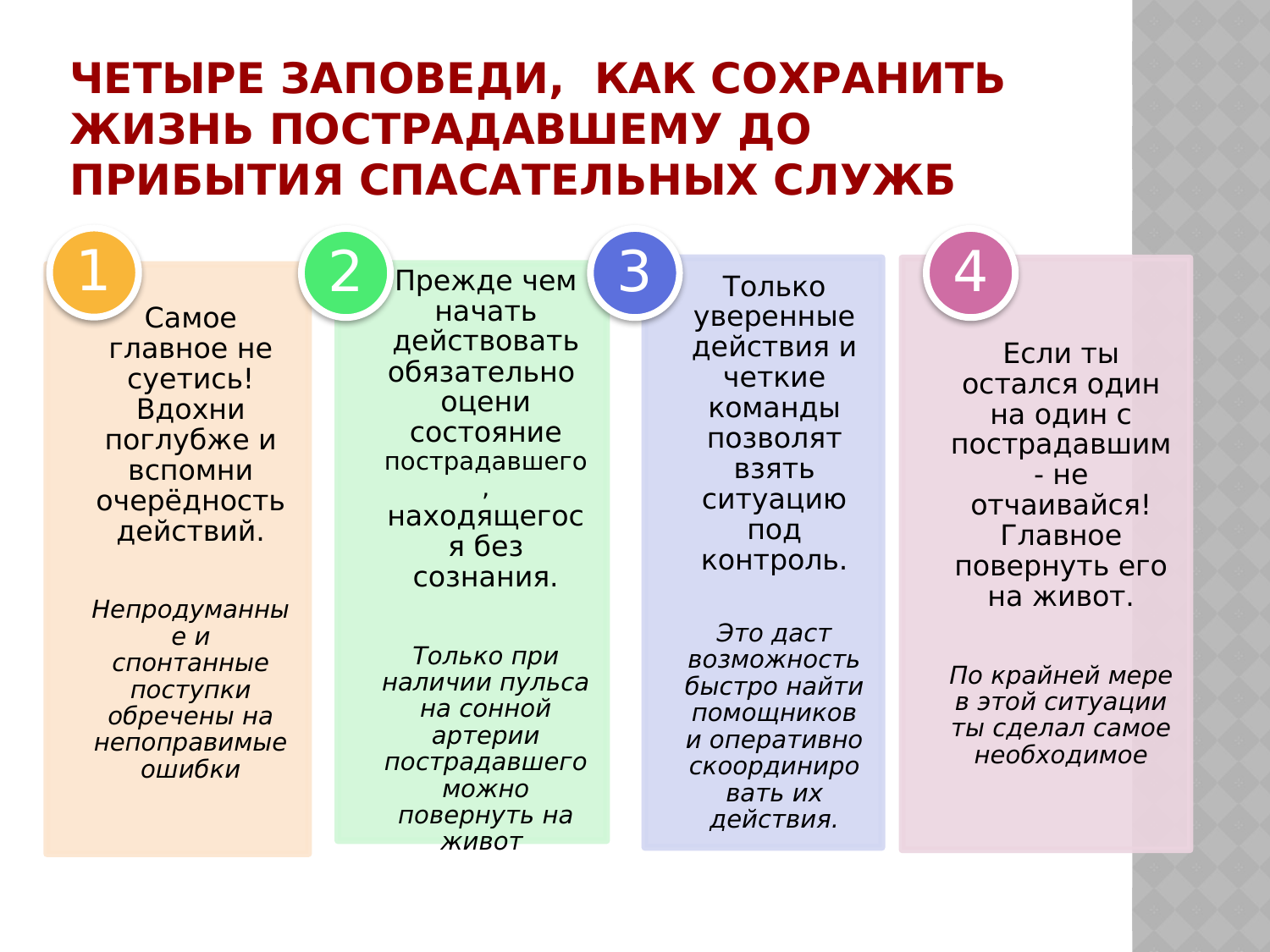

# Четыре заповеди,  как сохранить жизнь пострадавшему до прибытия спасательных служб

Самое главное не суетись! Вдохни поглубже и вспомни очерёдность действий.

Непродуманные и спонтанные поступки обречены на непоправимые ошибки

1

Прежде чем начать действовать обязательно  оцени состояние пострадавшего, находящегося без сознания.

Только при наличии пульса на сонной артерии пострадавшего можно повернуть на живот

2
Только уверенные действия и четкие команды позволят взять ситуацию под контроль.

Это даст возможность быстро найти помощников и оперативно скоординировать их действия.
3
Если ты остался один на один с пострадавшим - не отчаивайся! Главное повернуть его на живот.

По крайней мере в этой ситуации ты сделал самое необходимое
4